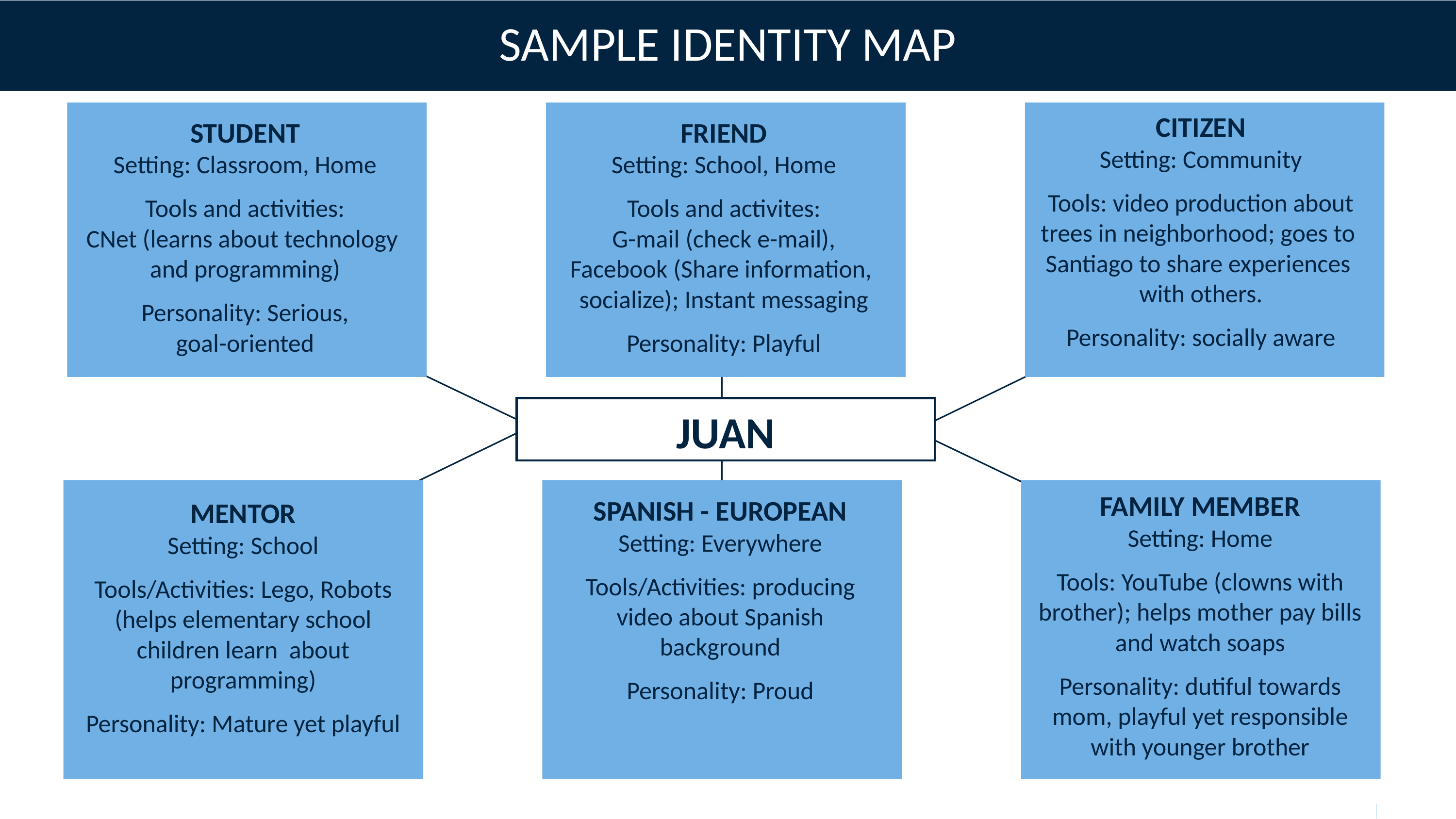

SAMPLE IDENTITY MAP

CITIZEN
Setting: Community

Tools: video production about trees in neighborhood; goes to
Santiago to share experiences
with others.

Personality: socially aware
STUDENT
Setting: Classroom, Home

Tools and activities:
CNet (learns about technology
and programming)

Personality: Serious,
goal-oriented
FRIEND
Setting: School, Home

Tools and activites:
G-mail (check e-mail),
Facebook (Share information,
socialize); Instant messaging

Personality: Playful

JUAN

FAMILY MEMBER
Setting: Home

Tools: YouTube (clowns with brother); helps mother pay bills and watch soaps

Personality: dutiful towards mom, playful yet responsible with younger brother
SPANISH - EUROPEAN
Setting: Everywhere

Tools/Activities: producing video about Spanish background

Personality: Proud
MENTOR
Setting: School

Tools/Activities: Lego, Robots (helps elementary school children learn  about programming)

Personality: Mature yet playful